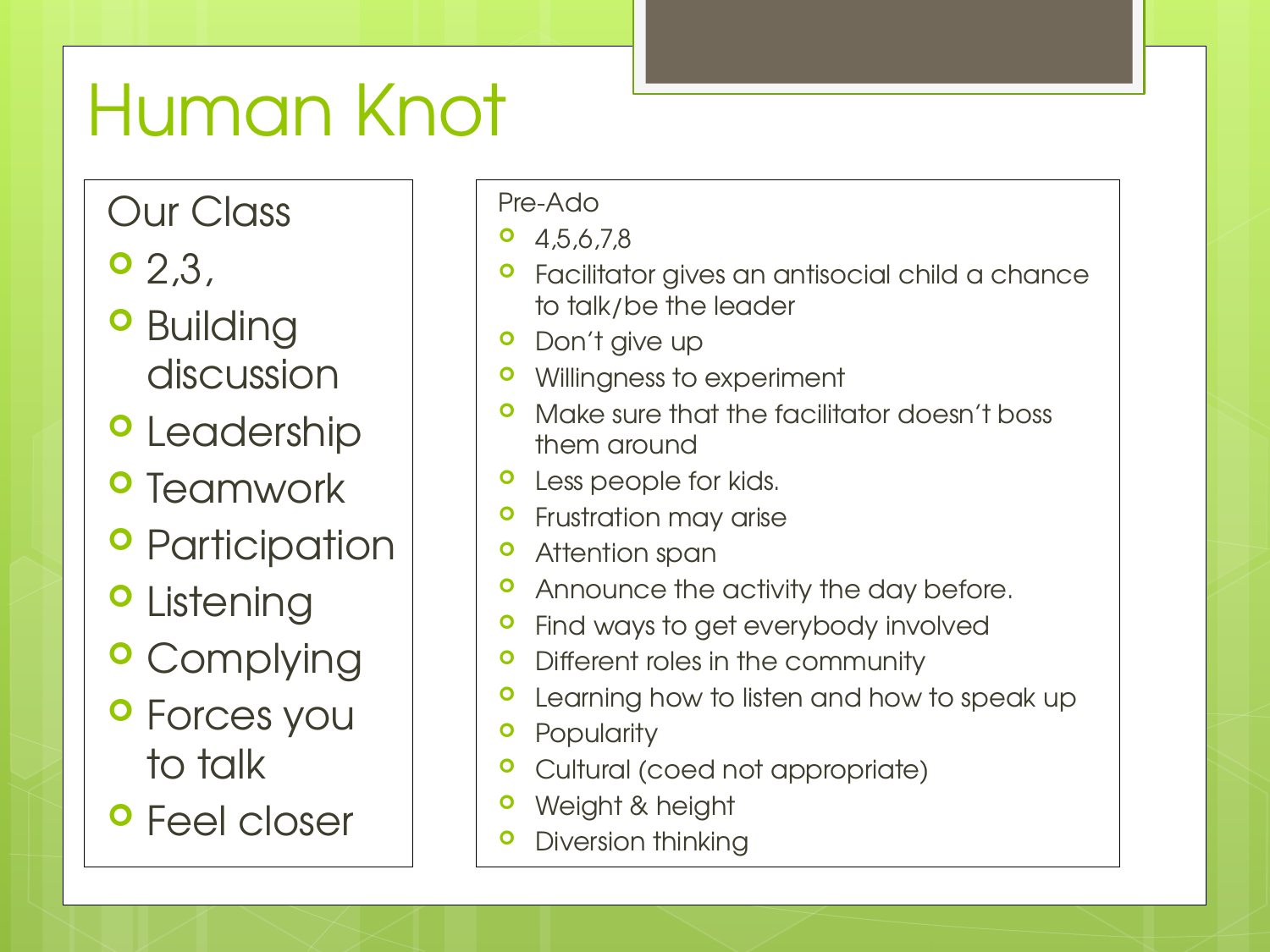

# Human Knot
Our Class
2,3,
Building discussion
Leadership
Teamwork
Participation
Listening
Complying
Forces you to talk
Feel closer

Pre-Ado
4,5,6,7,8
Facilitator gives an antisocial child a chance to talk/be the leader
Don’t give up
Willingness to experiment
Make sure that the facilitator doesn’t boss them around
Less people for kids.
Frustration may arise
Attention span
Announce the activity the day before.
Find ways to get everybody involved
Different roles in the community
Learning how to listen and how to speak up
Popularity
Cultural (coed not appropriate)
Weight & height
Diversion thinking